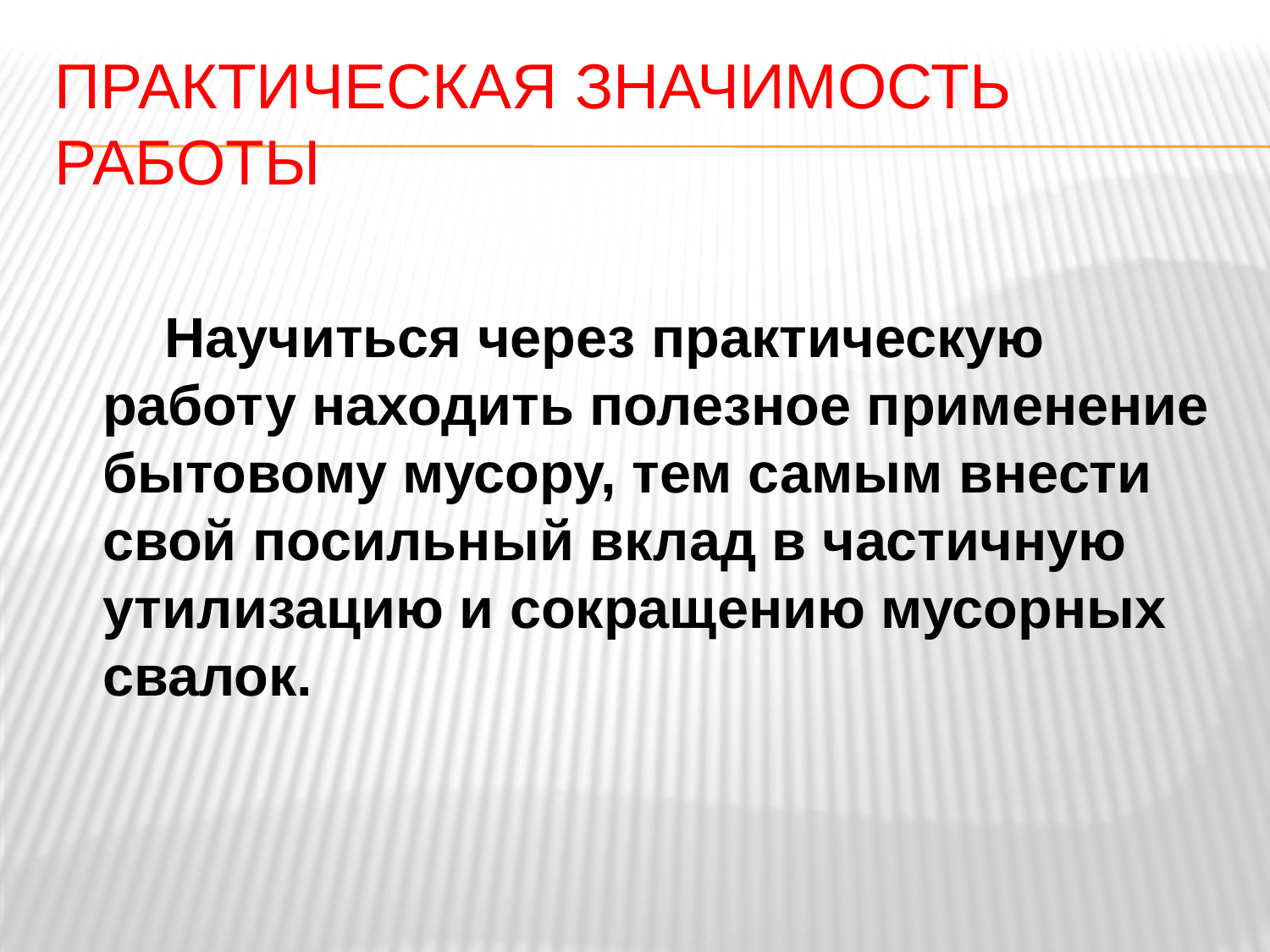

# Практическая значимость работы

       Научиться через практическую работу находить полезное применение бытовому мусору, тем самым внести свой посильный вклад в частичную утилизацию и сокращению мусорных свалок.